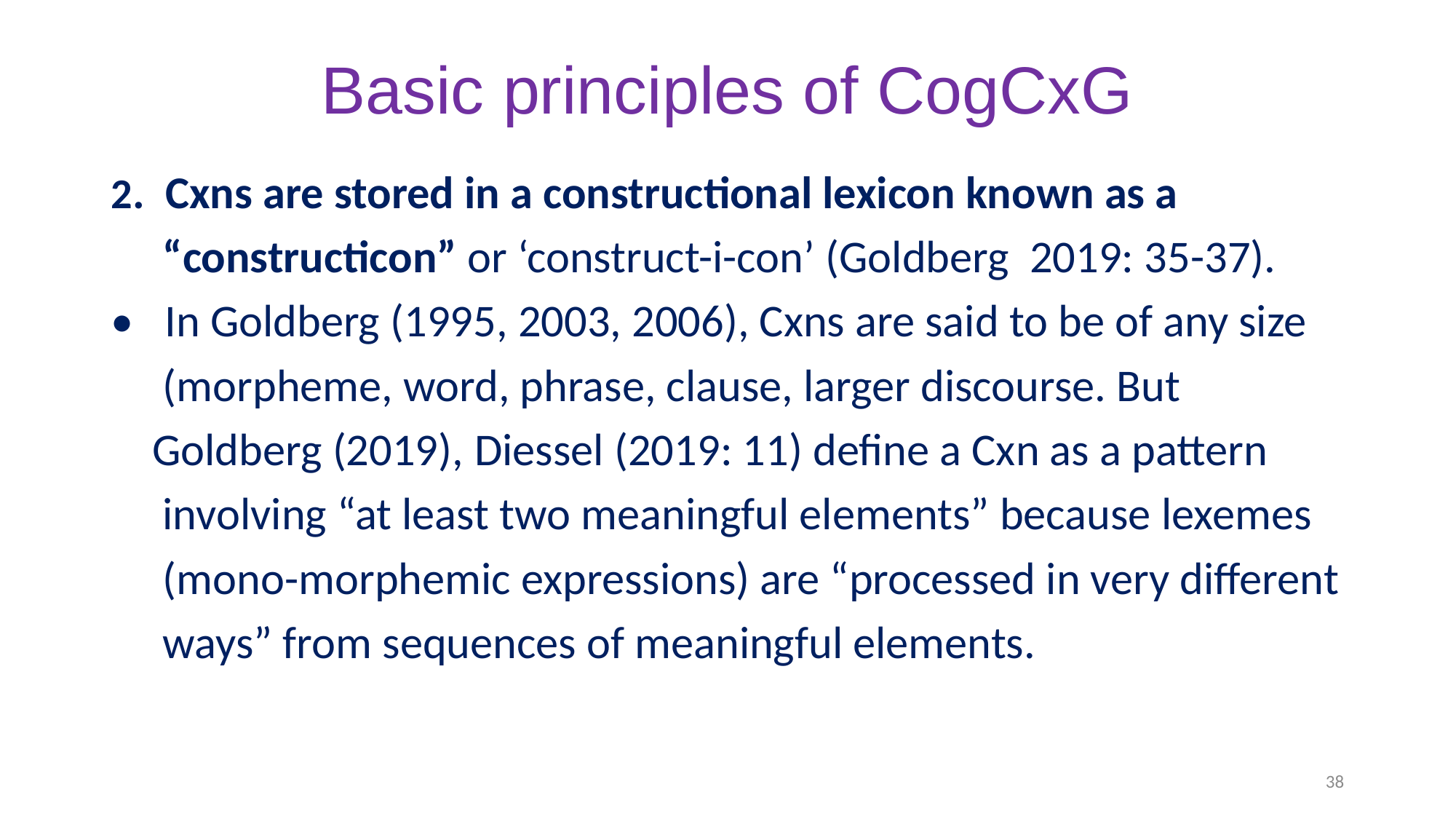

# Basic principles of CogCxG
2.  Cxns are stored in a constructional lexicon known as a
     “constructicon” or ‘construct-i-con’ (Goldberg  2019: 35-37).
•   In Goldberg (1995, 2003, 2006), Cxns are said to be of any size
     (morpheme, word, phrase, clause, larger discourse. But
    Goldberg (2019), Diessel (2019: 11) define a Cxn as a pattern
     involving “at least two meaningful elements” because lexemes
     (mono-morphemic expressions) are “processed in very different
     ways” from sequences of meaningful elements.

38